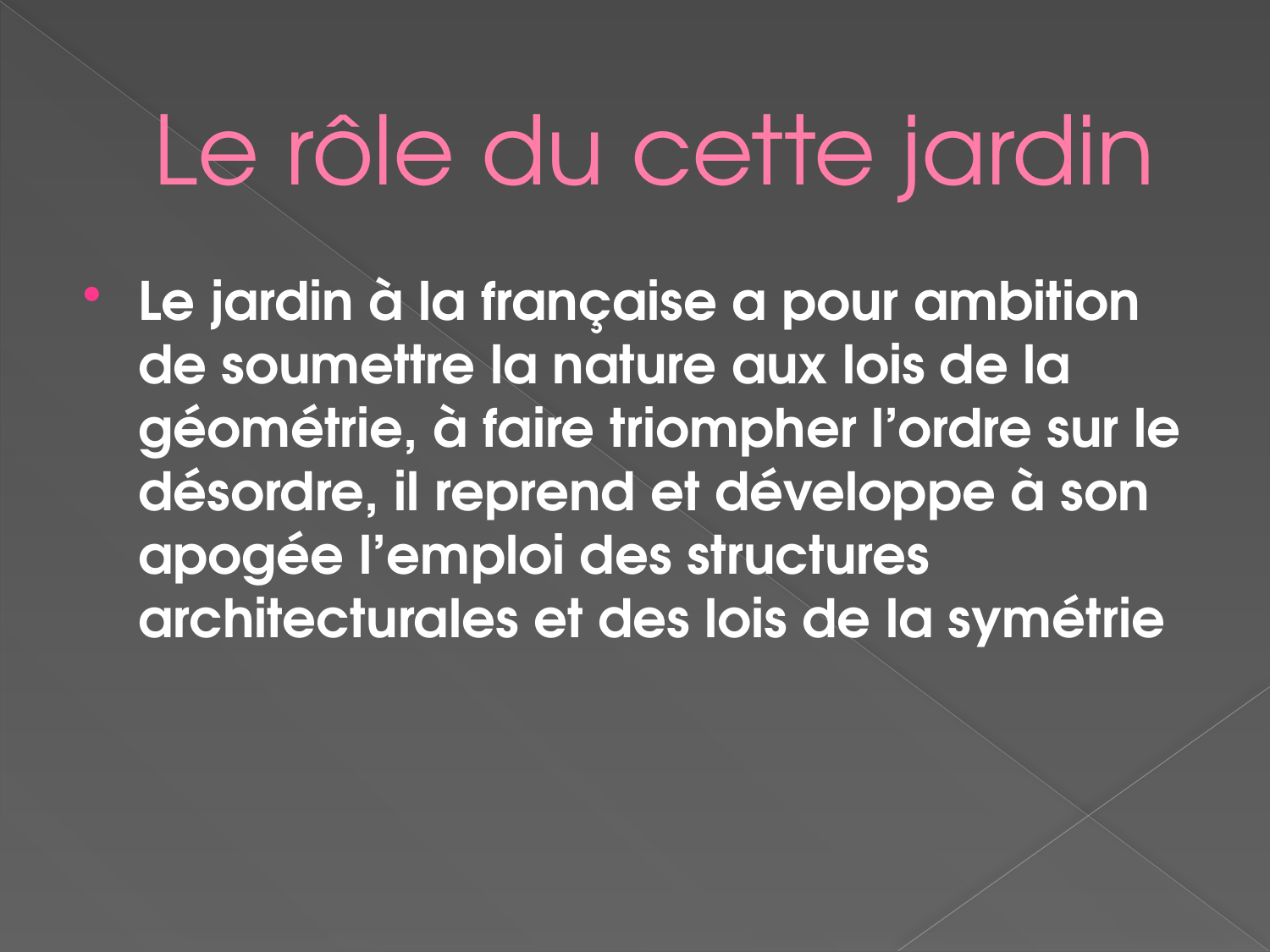

# Le rôle du cette jardin
Le jardin à la française a pour ambition de soumettre la nature aux lois de la géométrie, à faire triompher l’ordre sur le désordre, il reprend et développe à son apogée l’emploi des structures architecturales et des lois de la symétrie